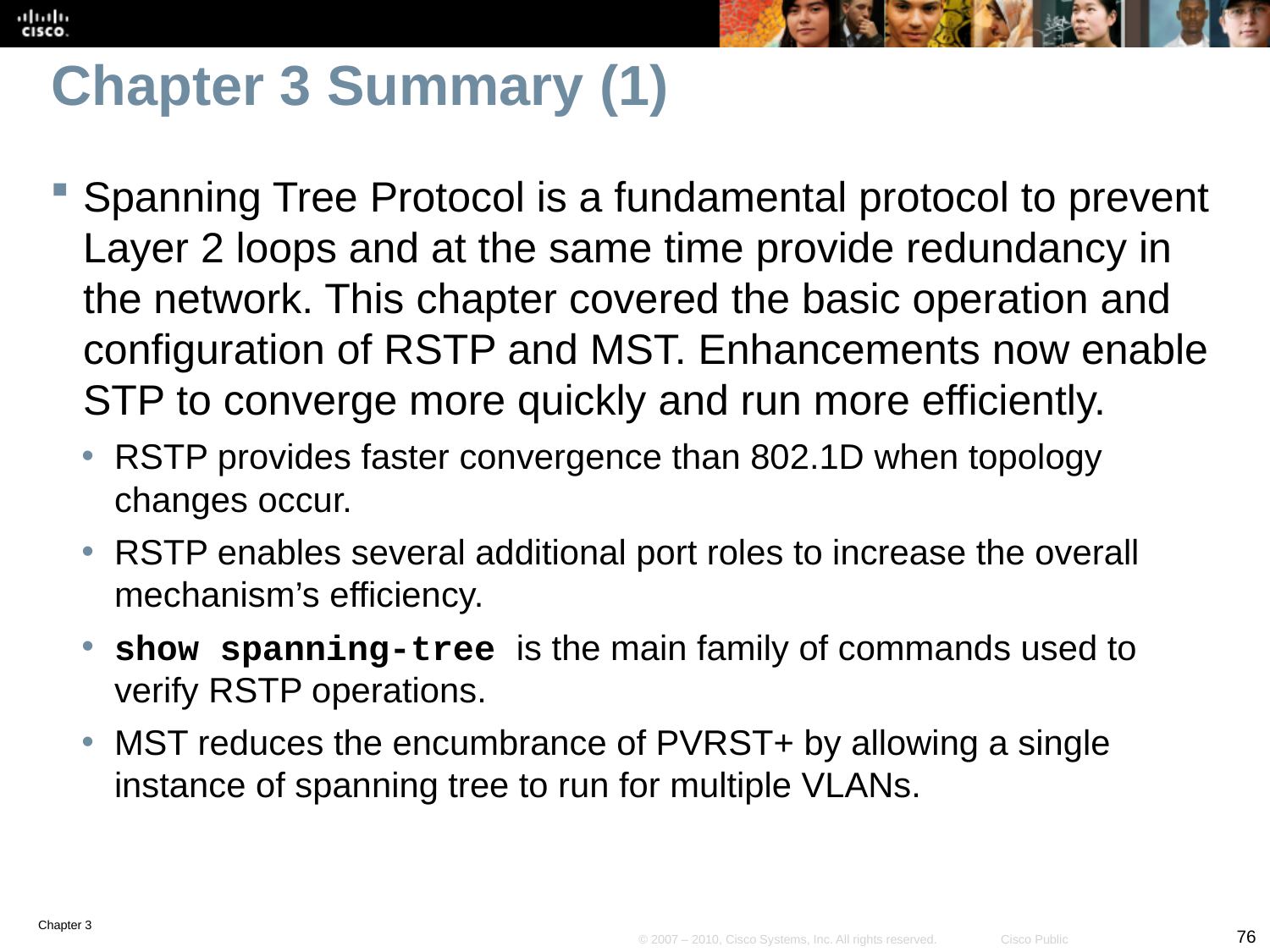

# Chapter 3 Summary (1)
Spanning Tree Protocol is a fundamental protocol to prevent Layer 2 loops and at the same time provide redundancy in the network. This chapter covered the basic operation and configuration of RSTP and MST. Enhancements now enable STP to converge more quickly and run more efficiently.
RSTP provides faster convergence than 802.1D when topology changes occur.
RSTP enables several additional port roles to increase the overall mechanism’s efficiency.
show spanning-tree is the main family of commands used to verify RSTP operations.
MST reduces the encumbrance of PVRST+ by allowing a single instance of spanning tree to run for multiple VLANs.